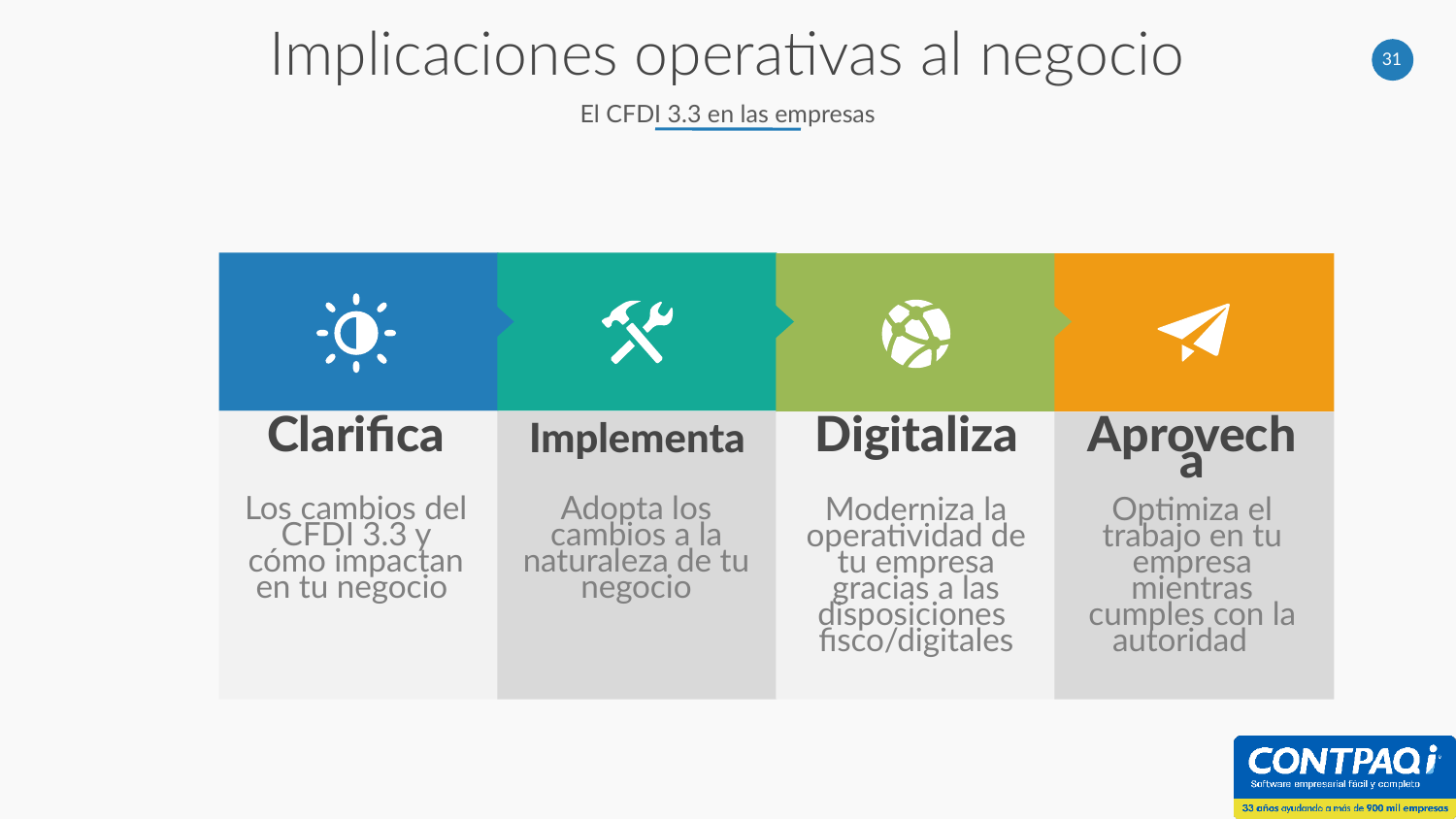

Implicaciones operativas al negocio
El CFDI 3.3 en las empresas

Clarifica
Los cambios del CFDI 3.3 y cómo impactan en tu negocio

Implementa
Adopta los cambios a la naturaleza de tu negocio

Digitaliza
Moderniza la operatividad de tu empresa gracias a las disposiciones  fisco/digitales

Aprovecha
Optimiza el trabajo en tu empresa mientras cumples con la autoridad